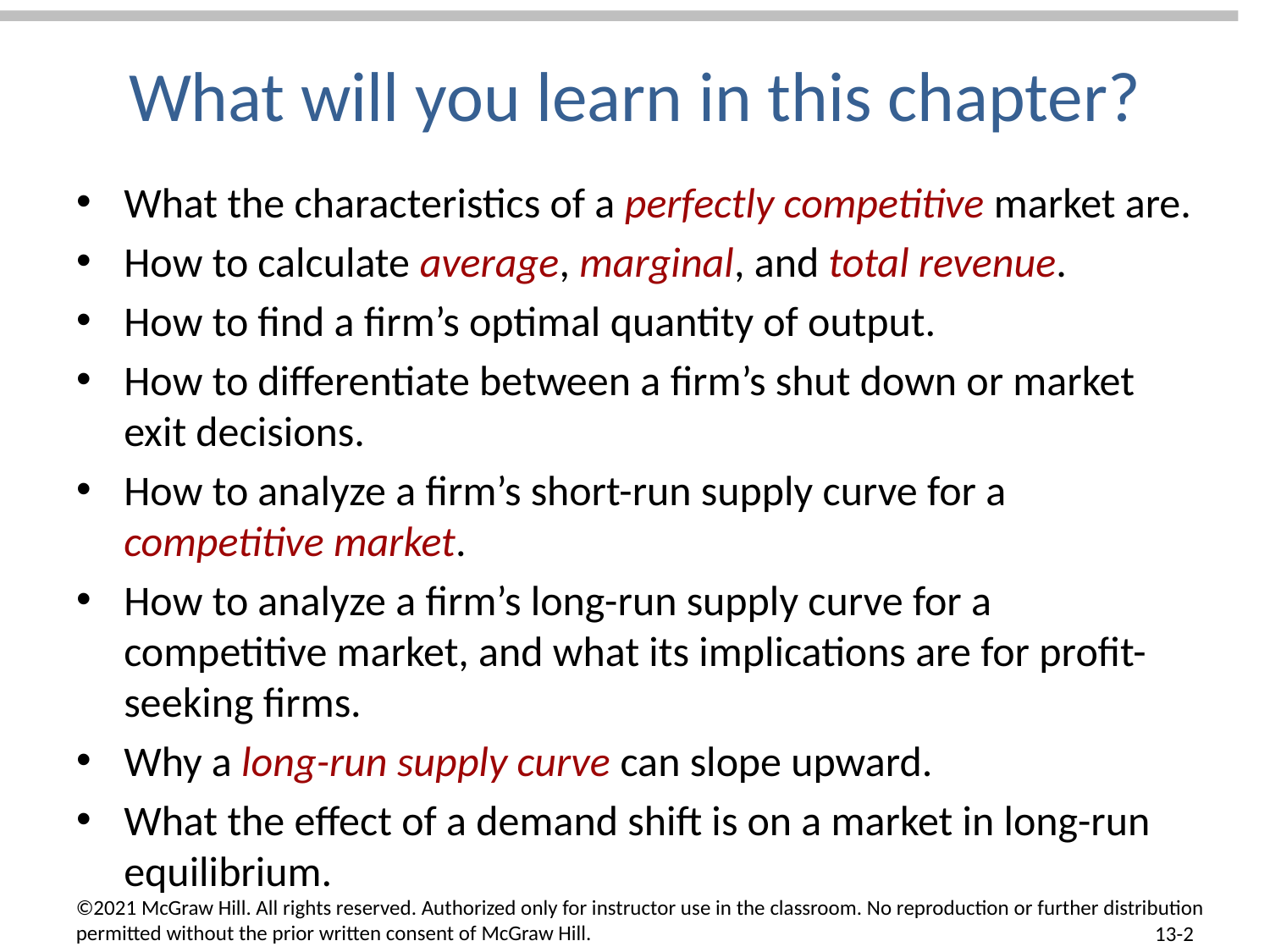

# What will you learn in this chapter?
What the characteristics of a perfectly competitive market are.
How to calculate average, marginal, and total revenue.
How to find a firm’s optimal quantity of output.
How to differentiate between a firm’s shut down or market exit decisions.
How to analyze a firm’s short-run supply curve for a competitive market.
How to analyze a firm’s long-run supply curve for a competitive market, and what its implications are for profit-seeking firms.
Why a long-run supply curve can slope upward.
What the effect of a demand shift is on a market in long-run equilibrium.